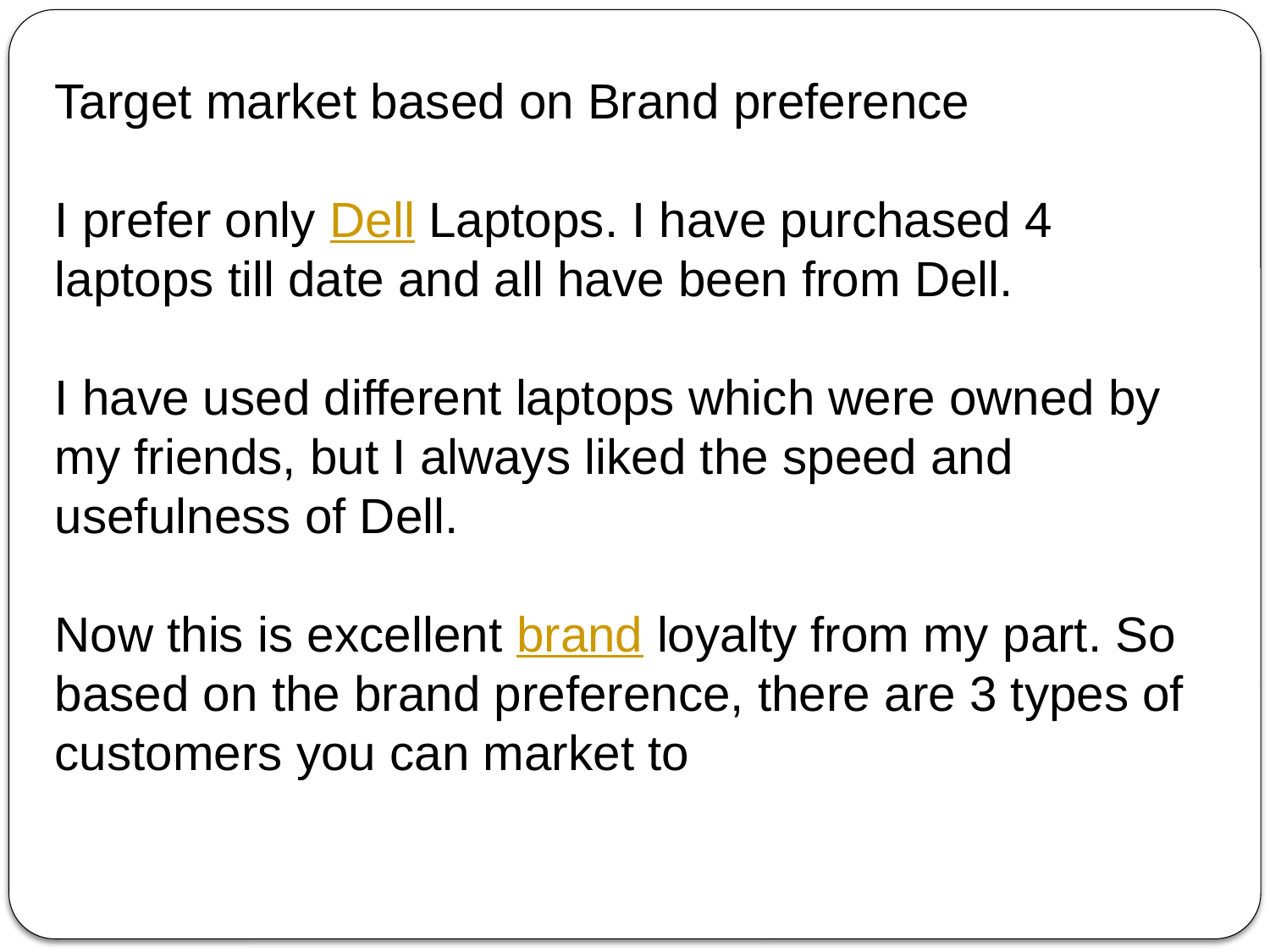

Target market based on Brand preference

I prefer only Dell Laptops. I have purchased 4 laptops till date and all have been from Dell.

I have used different laptops which were owned by my friends, but I always liked the speed and usefulness of Dell.

Now this is excellent brand loyalty from my part. So based on the brand preference, there are 3 types of customers you can market to